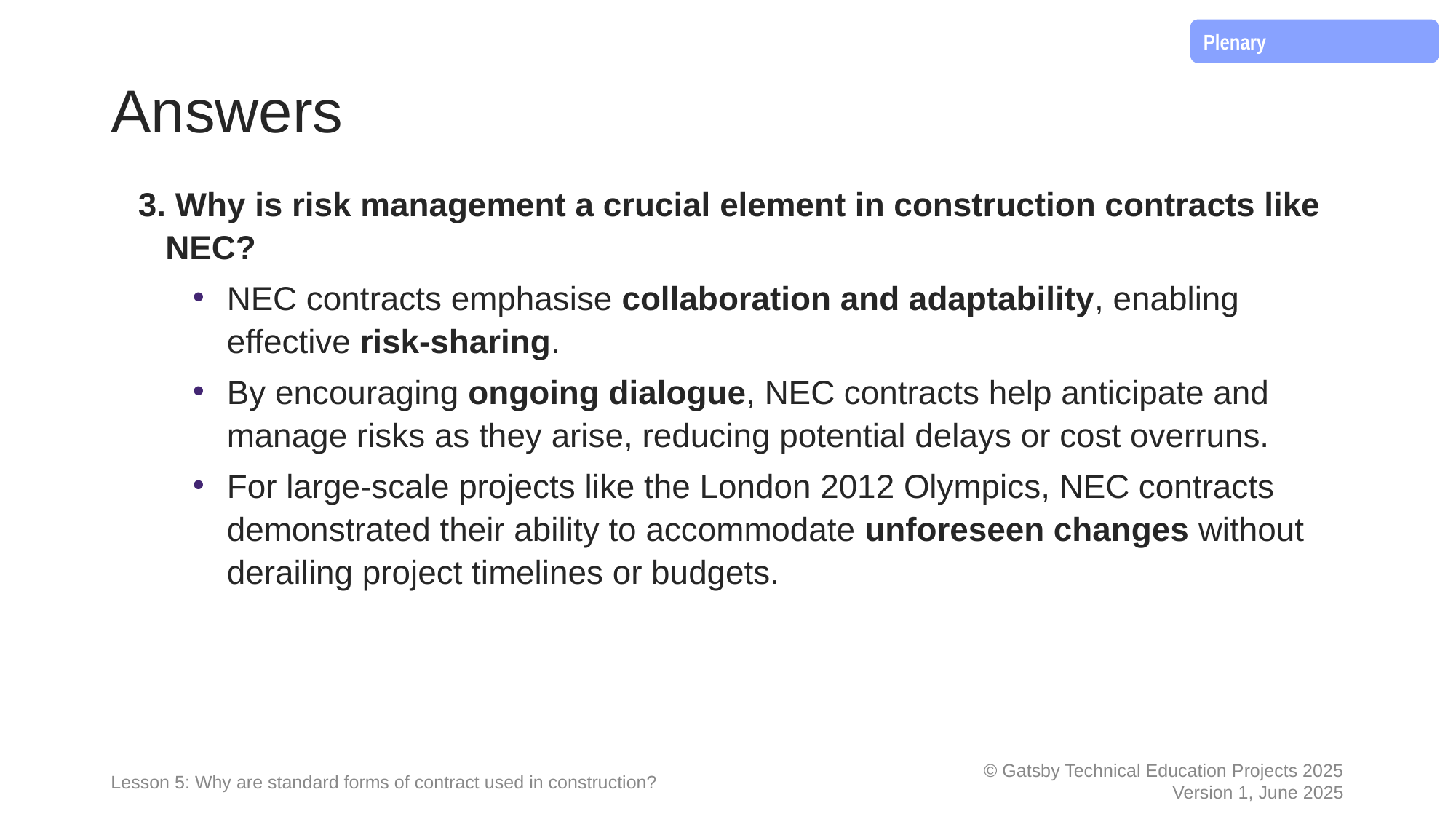

Plenary
# Answers
3. Why is risk management a crucial element in construction contracts like NEC?
NEC contracts emphasise collaboration and adaptability, enabling effective risk-sharing.
By encouraging ongoing dialogue, NEC contracts help anticipate and manage risks as they arise, reducing potential delays or cost overruns.
For large-scale projects like the London 2012 Olympics, NEC contracts demonstrated their ability to accommodate unforeseen changes without derailing project timelines or budgets.
Lesson 5: Why are standard forms of contract used in construction?